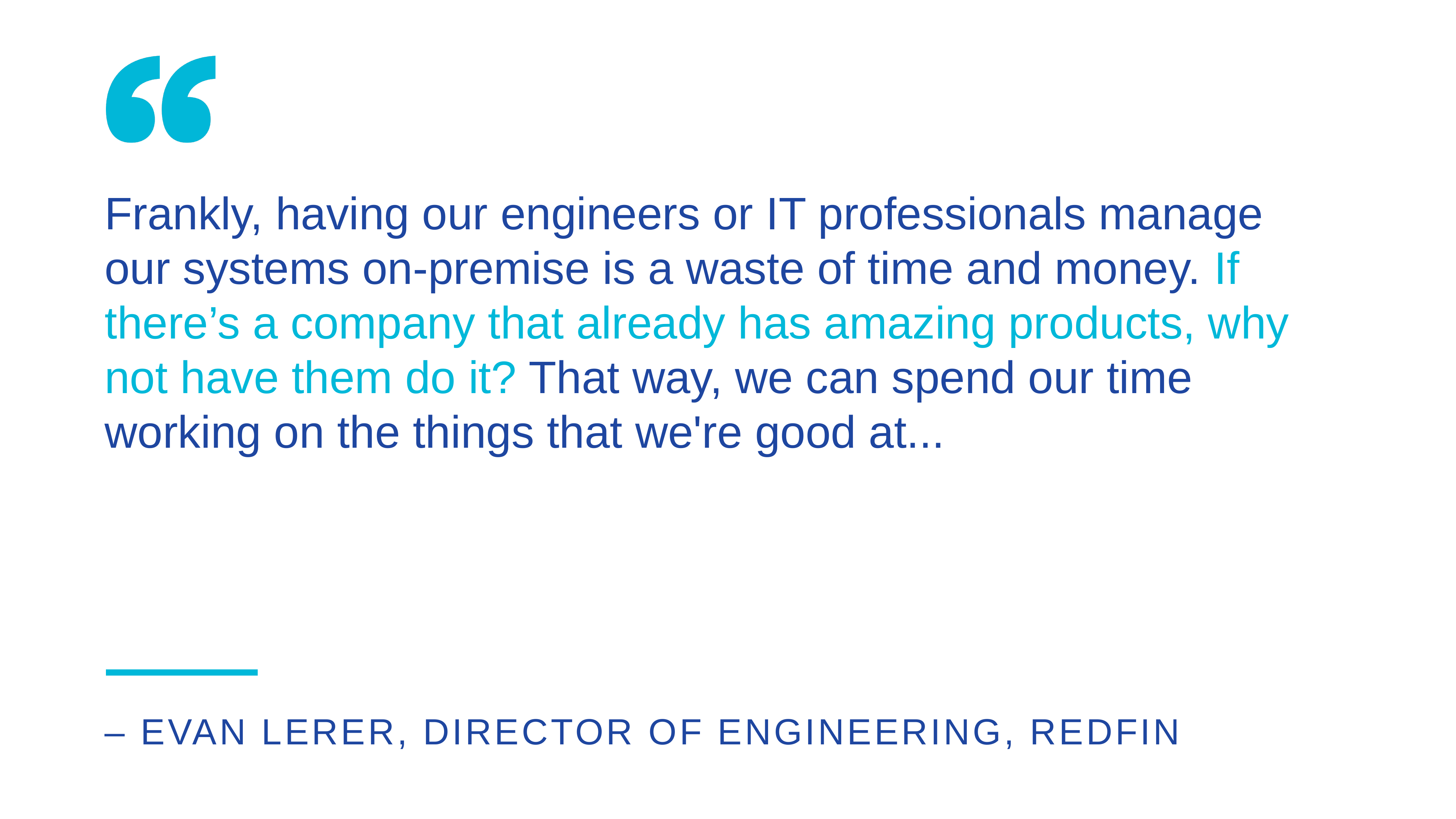

Frankly, having our engineers or IT professionals manage our systems on-premise is a waste of time and money. If there’s a company that already has amazing products, why not have them do it? That way, we can spend our time working on the things that we're good at...
– Evan Lerer, Director of Engineering, Redfin